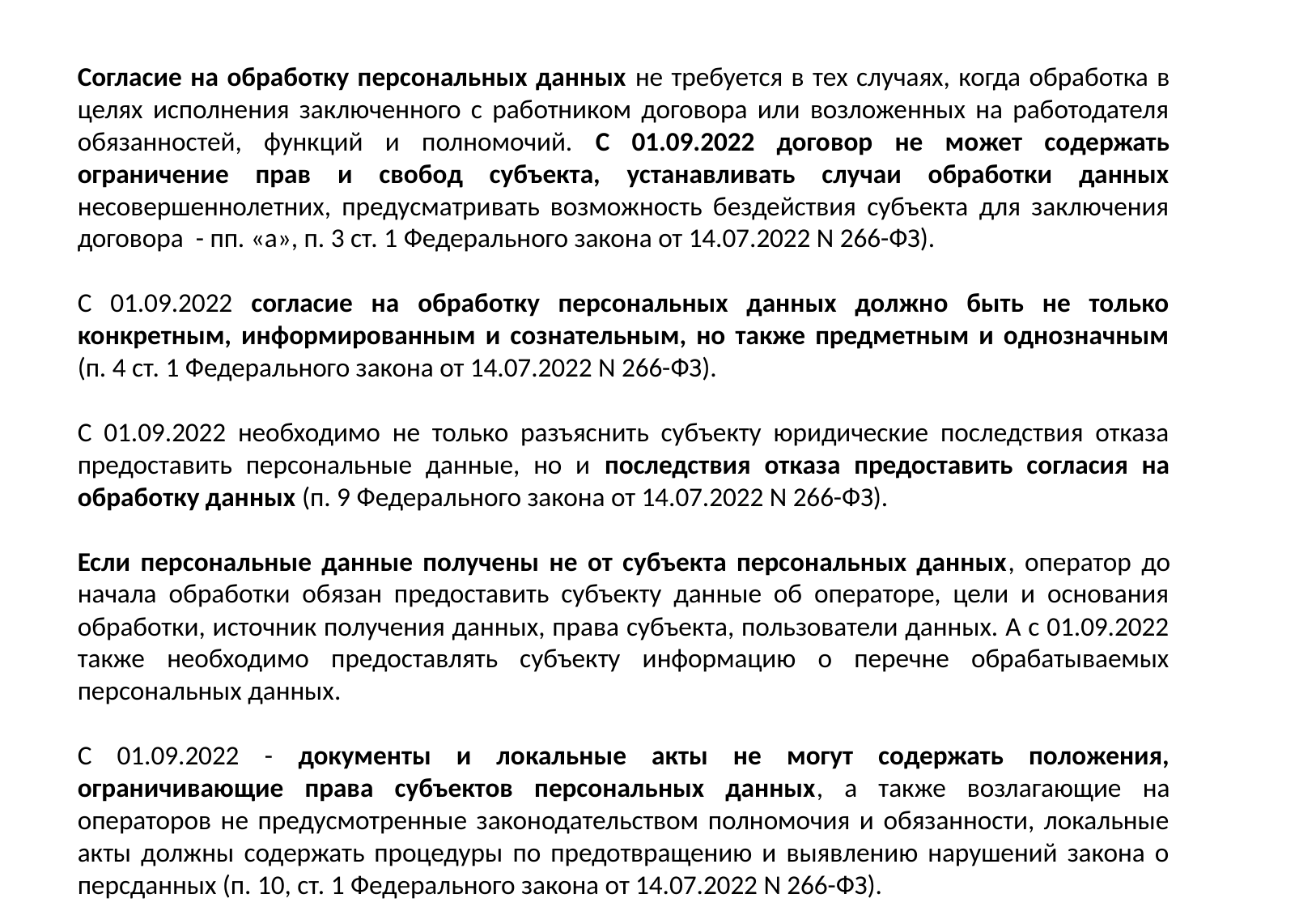

Согласие на обработку персональных данных не требуется в тех случаях, когда обработка в целях исполнения заключенного с работником договора или возложенных на работодателя обязанностей, функций и полномочий. С 01.09.2022 договор не может содержать ограничение прав и свобод субъекта, устанавливать случаи обработки данных несовершеннолетних, предусматривать возможность бездействия субъекта для заключения договора  - пп. «а», п. 3 ст. 1 Федерального закона от 14.07.2022 N 266-ФЗ).

С 01.09.2022 согласие на обработку персональных данных должно быть не только конкретным, информированным и сознательным, но также предметным и однозначным (п. 4 ст. 1 Федерального закона от 14.07.2022 N 266-ФЗ).

С 01.09.2022 необходимо не только разъяснить субъекту юридические последствия отказа предоставить персональные данные, но и последствия отказа предоставить согласия на обработку данных (п. 9 Федерального закона от 14.07.2022 N 266-ФЗ).

Если персональные данные получены не от субъекта персональных данных, оператор до начала обработки обязан предоставить субъекту данные об операторе, цели и основания обработки, источник получения данных, права субъекта, пользователи данных. А с 01.09.2022 также необходимо предоставлять субъекту информацию о перечне обрабатываемых персональных данных.

С 01.09.2022 - документы и локальные акты не могут содержать положения, ограничивающие права субъектов персональных данных, а также возлагающие на операторов не предусмотренные законодательством полномочия и обязанности, локальные акты должны содержать процедуры по предотвращению и выявлению нарушений закона о персданных (п. 10, ст. 1 Федерального закона от 14.07.2022 N 266-ФЗ).

30